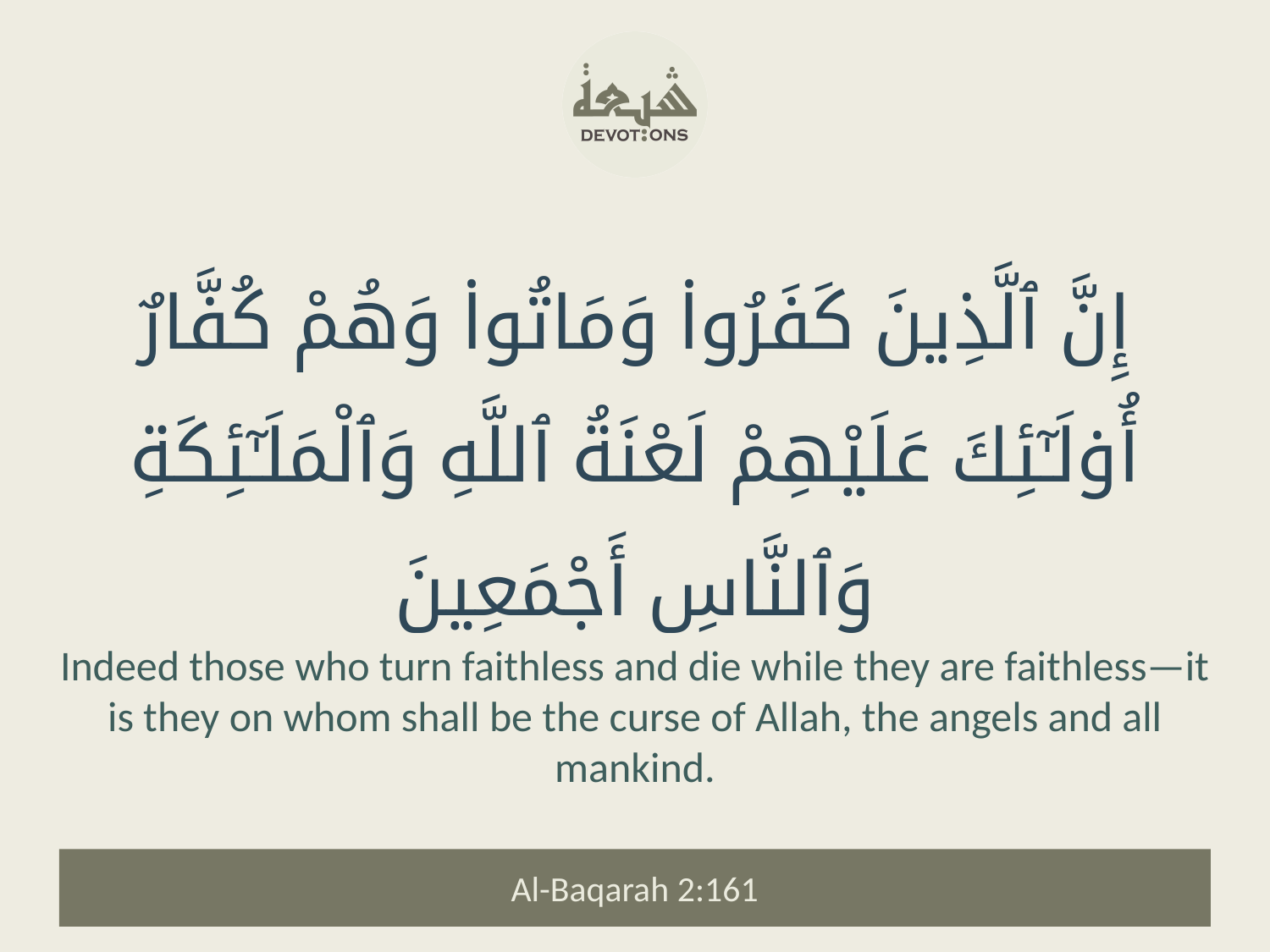

إِنَّ ٱلَّذِينَ كَفَرُوا۟ وَمَاتُوا۟ وَهُمْ كُفَّارٌ أُو۟لَـٰٓئِكَ عَلَيْهِمْ لَعْنَةُ ٱللَّهِ وَٱلْمَلَـٰٓئِكَةِ وَٱلنَّاسِ أَجْمَعِينَ
Indeed those who turn faithless and die while they are faithless—it is they on whom shall be the curse of Allah, the angels and all mankind.
Al-Baqarah 2:161